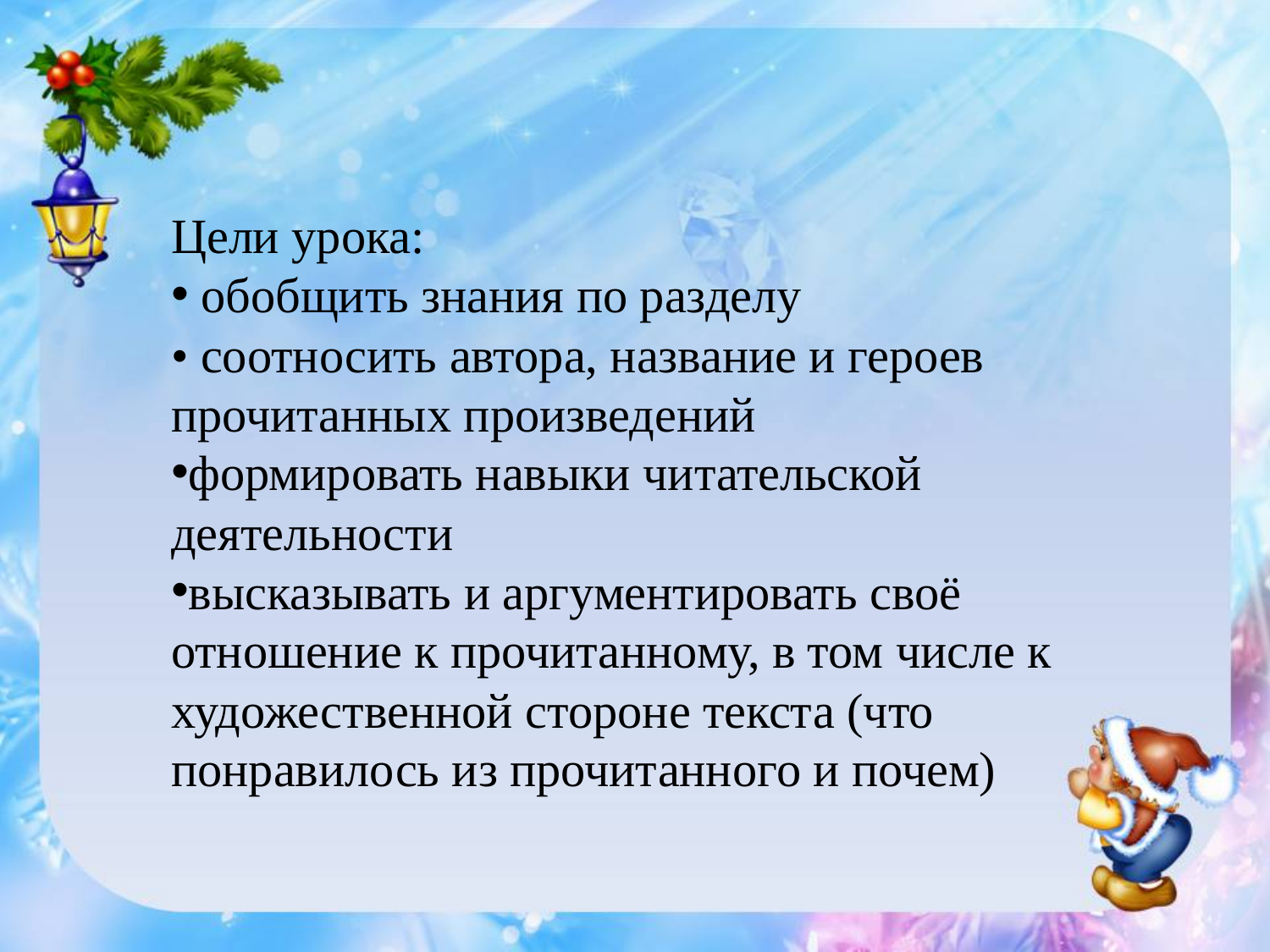

Цели урока:
 обобщить знания по разделу
• соотносить автора, название и героев прочитанных произведений
формировать навыки читательской деятельности
высказывать и аргументировать своё отношение к прочитанному, в том числе к художественной стороне текста (что понравилось из прочитанного и почем)